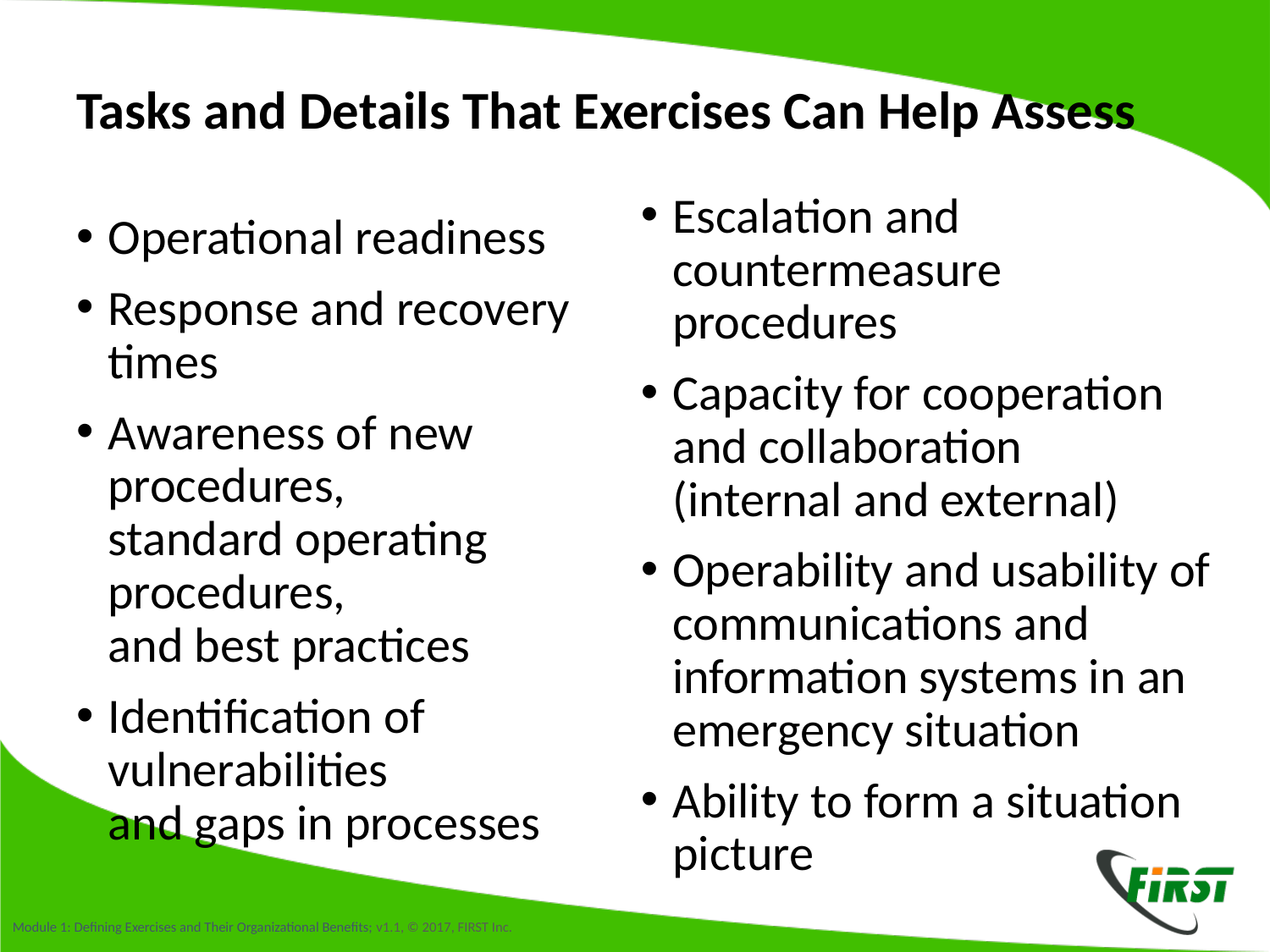

# Tasks and Details That Exercises Can Help Assess
Escalation and countermeasure procedures
Capacity for cooperation and collaboration
(internal and external)
Operability and usability of communications and information systems in an emergency situation
Ability to form a situation picture

Operational readiness
Response and recovery times
Awareness of new procedures,
standard operating procedures,
and best practices
Identification of vulnerabilities
and gaps in processes